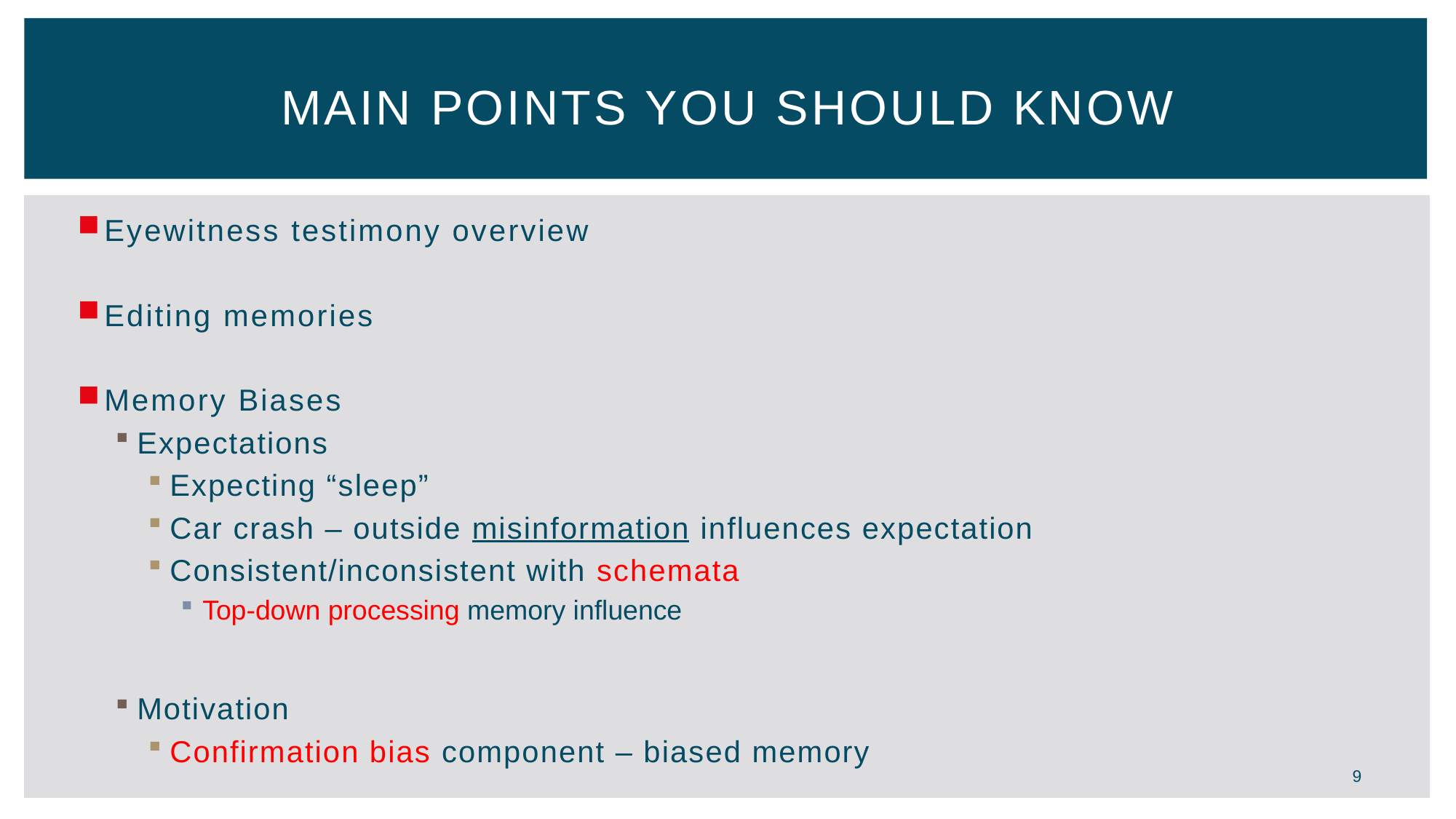

# Main Points you should know
Eyewitness testimony overview

Editing memories

Memory Biases
Expectations
Expecting “sleep”
Car crash – outside misinformation influences expectation
Consistent/inconsistent with schemata
Top-down processing memory influence

Motivation
Confirmation bias component – biased memory
9